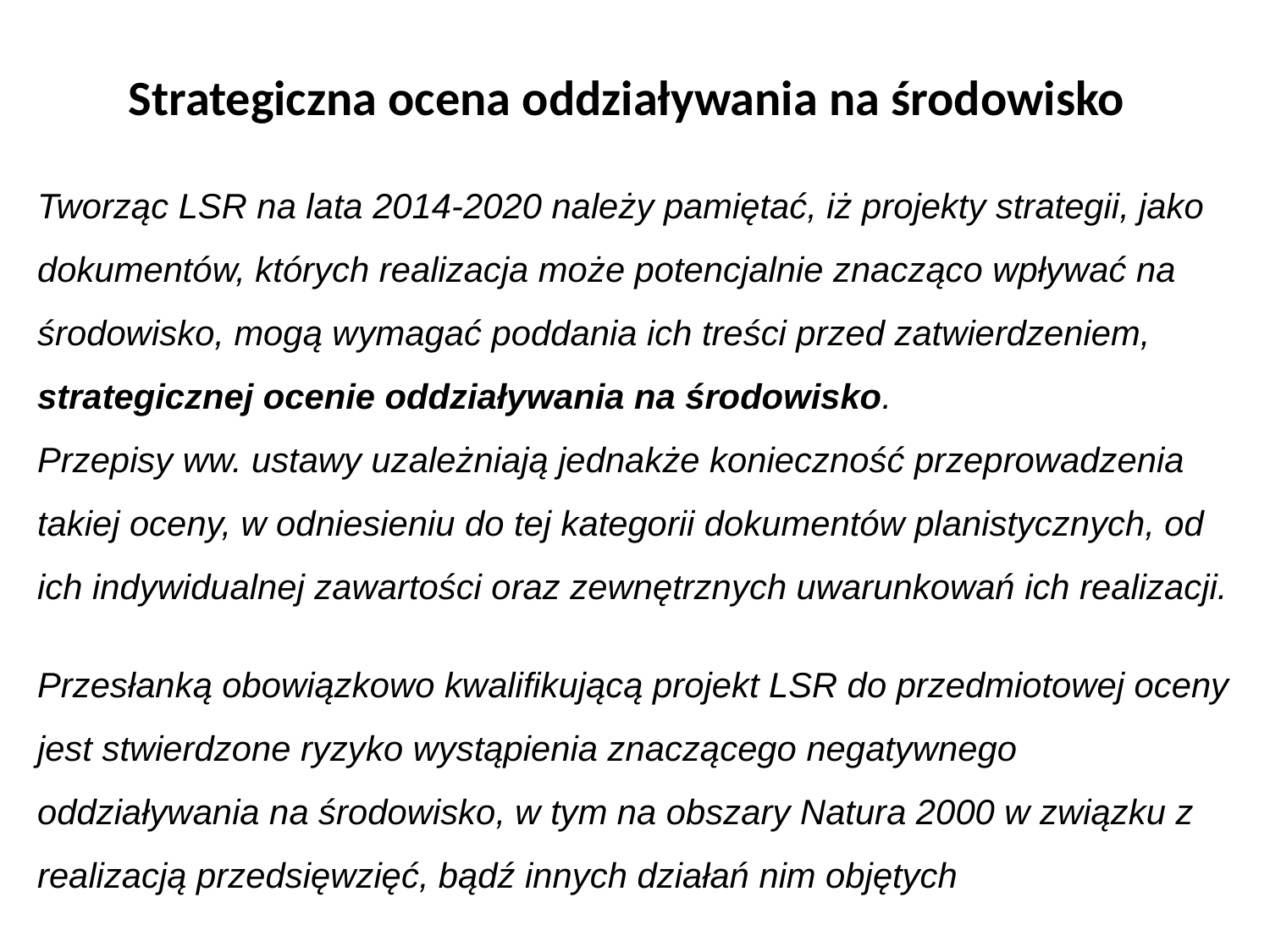

# Strategiczna ocena oddziaływania na środowisko

Tworząc LSR na lata 2014-2020 należy pamiętać, iż projekty strategii, jako dokumentów, których realizacja może potencjalnie znacząco wpływać na środowisko, mogą wymagać poddania ich treści przed zatwierdzeniem, strategicznej ocenie oddziaływania na środowisko.
Przepisy ww. ustawy uzależniają jednakże konieczność przeprowadzenia takiej oceny, w odniesieniu do tej kategorii dokumentów planistycznych, od ich indywidualnej zawartości oraz zewnętrznych uwarunkowań ich realizacji.

Przesłanką obowiązkowo kwalifikującą projekt LSR do przedmiotowej oceny jest stwierdzone ryzyko wystąpienia znaczącego negatywnego oddziaływania na środowisko, w tym na obszary Natura 2000 w związku z realizacją przedsięwzięć, bądź innych działań nim objętych